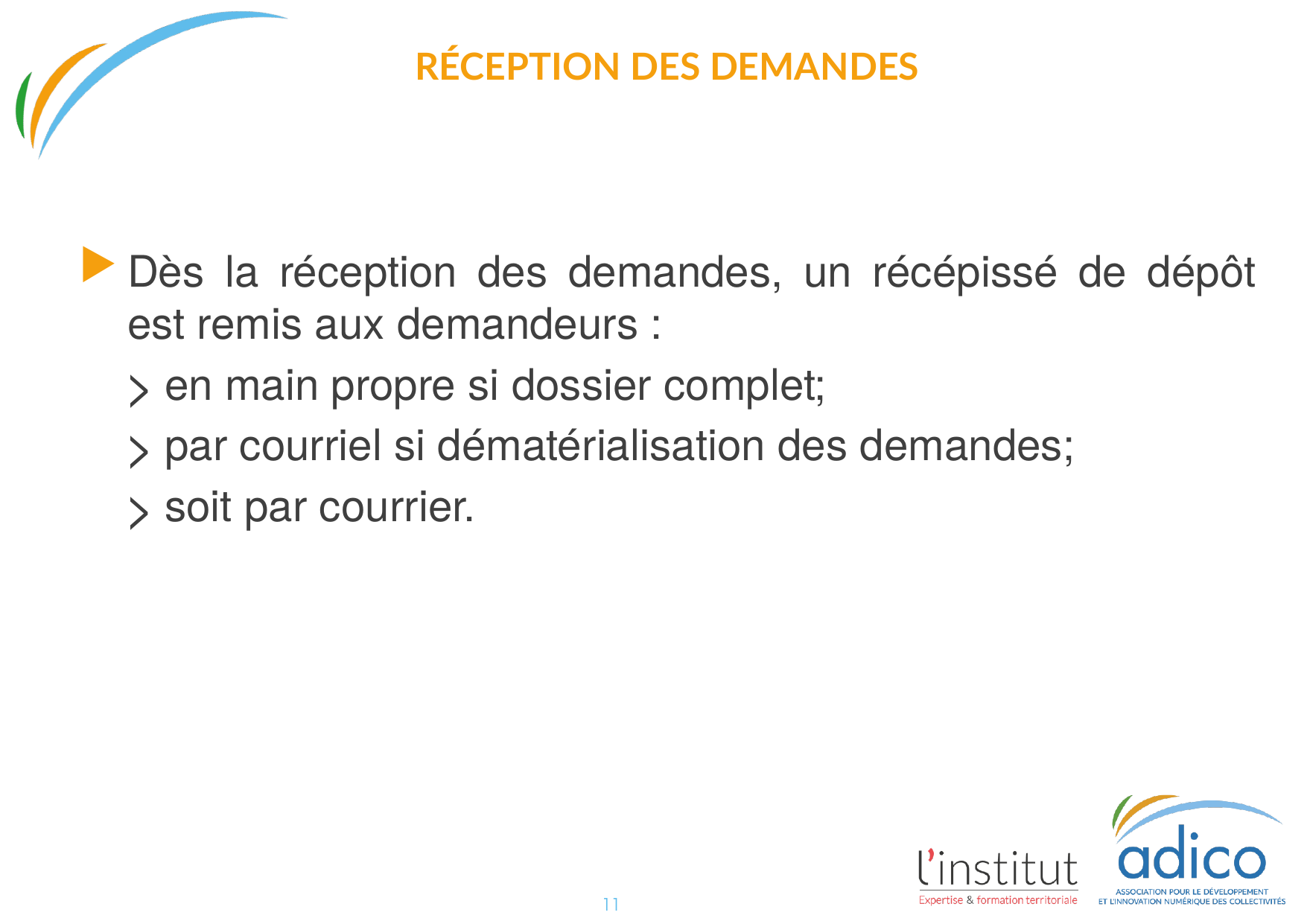

# RÉCEPTION DES DEMANDES

Dès la réception des demandes, un récépissé de dépôt est remis aux demandeurs :
en main propre si dossier complet;
par courriel si dématérialisation des demandes;
soit par courrier.